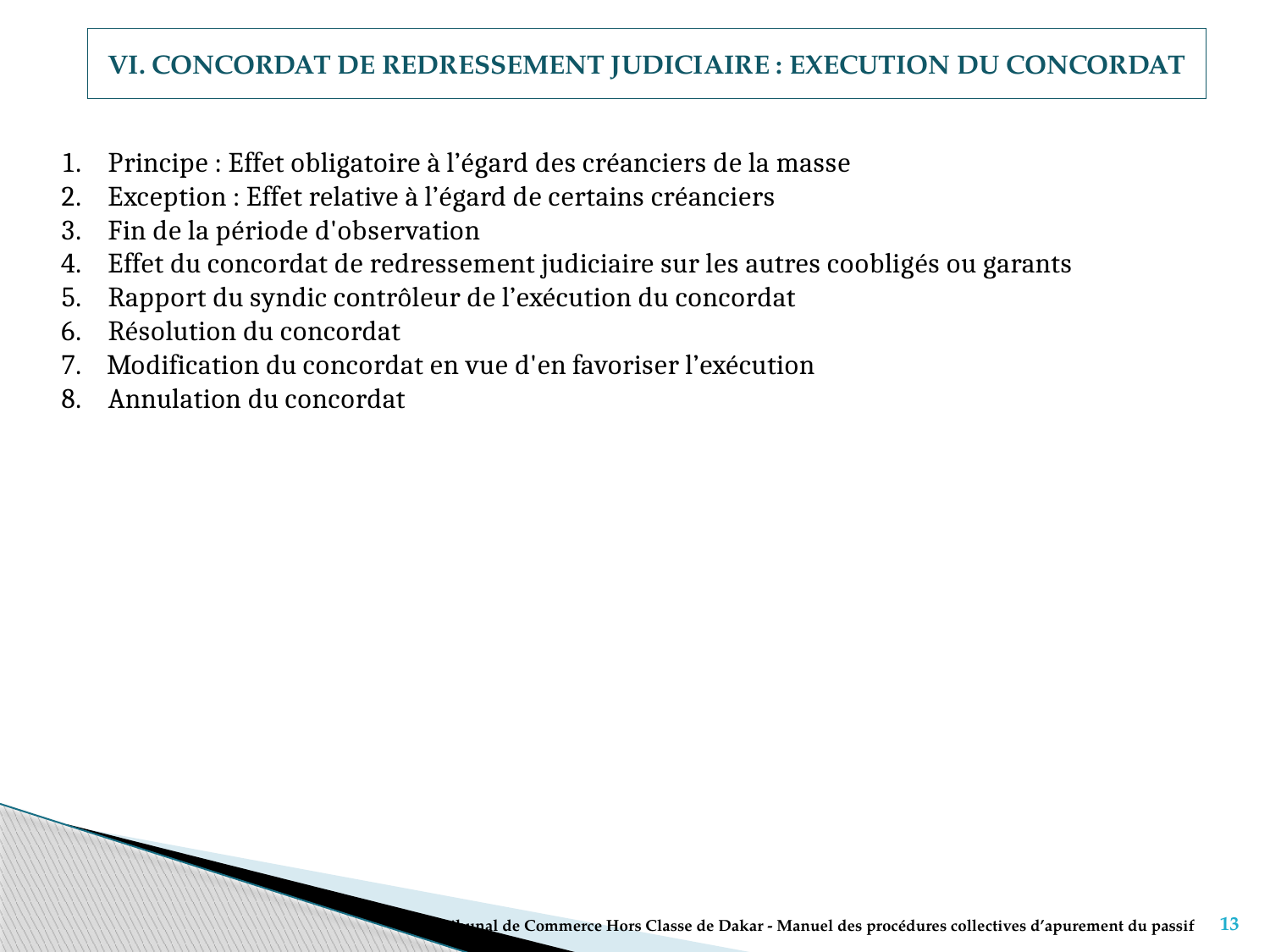

# VI. CONCORDAT DE REDRESSEMENT JUDICIAIRE : EXECUTION DU CONCORDAT
Principe : Effet obligatoire à l’égard des créanciers de la masse
Exception : Effet relative à l’égard de certains créanciers
Fin de la période d'observation
Effet du concordat de redressement judiciaire sur les autres coobligés ou garants
Rapport du syndic contrôleur de l’exécution du concordat
Résolution du concordat
Modification du concordat en vue d'en favoriser l’exécution
Annulation du concordat

Tribunal de Commerce Hors Classe de Dakar - Manuel des procédures collectives d’apurement du passif
13